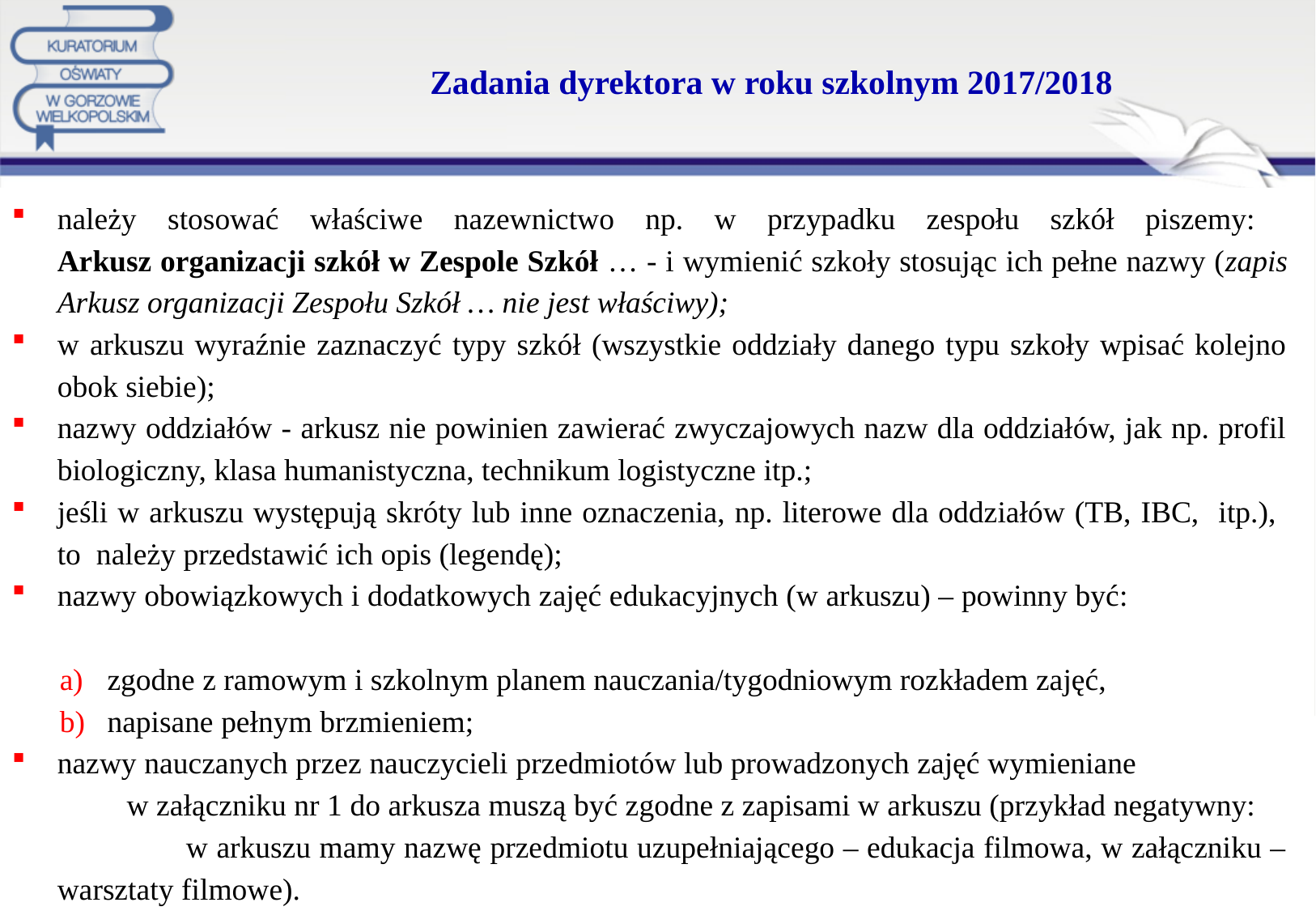

# Zadania dyrektora w roku szkolnym 2017/2018
należy stosować właściwe nazewnictwo np. w przypadku zespołu szkół piszemy:
Arkusz organizacji szkół w Zespole Szkół … - i wymienić szkoły stosując ich pełne nazwy (zapis Arkusz organizacji Zespołu Szkół … nie jest właściwy);
w arkuszu wyraźnie zaznaczyć typy szkół (wszystkie oddziały danego typu szkoły wpisać kolejno obok siebie);
nazwy oddziałów - arkusz nie powinien zawierać zwyczajowych nazw dla oddziałów, jak np. profil biologiczny, klasa humanistyczna, technikum logistyczne itp.;
jeśli w arkuszu występują skróty lub inne oznaczenia, np. literowe dla oddziałów (TB, IBC,  itp.),
to  należy przedstawić ich opis (legendę);
nazwy obowiązkowych i dodatkowych zajęć edukacyjnych (w arkuszu) – powinny być:
zgodne z ramowym i szkolnym planem nauczania/tygodniowym rozkładem zajęć,
napisane pełnym brzmieniem;
nazwy nauczanych przez nauczycieli przedmiotów lub prowadzonych zajęć wymieniane                             w załączniku nr 1 do arkusza muszą być zgodne z zapisami w arkuszu (przykład negatywny:                    w arkuszu mamy nazwę przedmiotu uzupełniającego – edukacja filmowa, w załączniku – warsztaty filmowe).